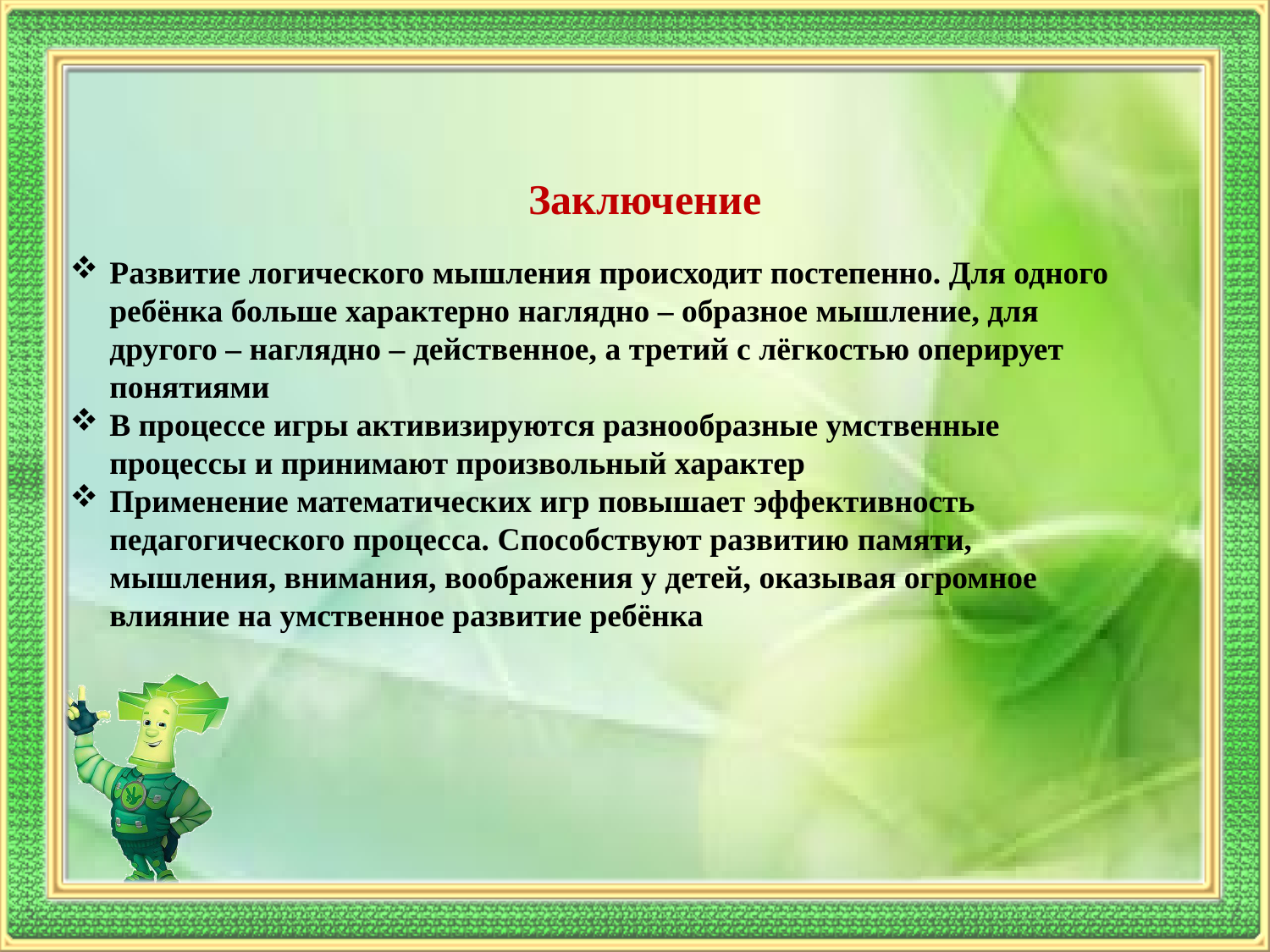

Заключение
Развитие логического мышления происходит постепенно. Для одного ребёнка больше характерно наглядно – образное мышление, для другого – наглядно – действенное, а третий с лёгкостью оперирует понятиями
В процессе игры активизируются разнообразные умственные процессы и принимают произвольный характер
Применение математических игр повышает эффективность педагогического процесса. Способствуют развитию памяти, мышления, внимания, воображения у детей, оказывая огромное влияние на умственное развитие ребёнка